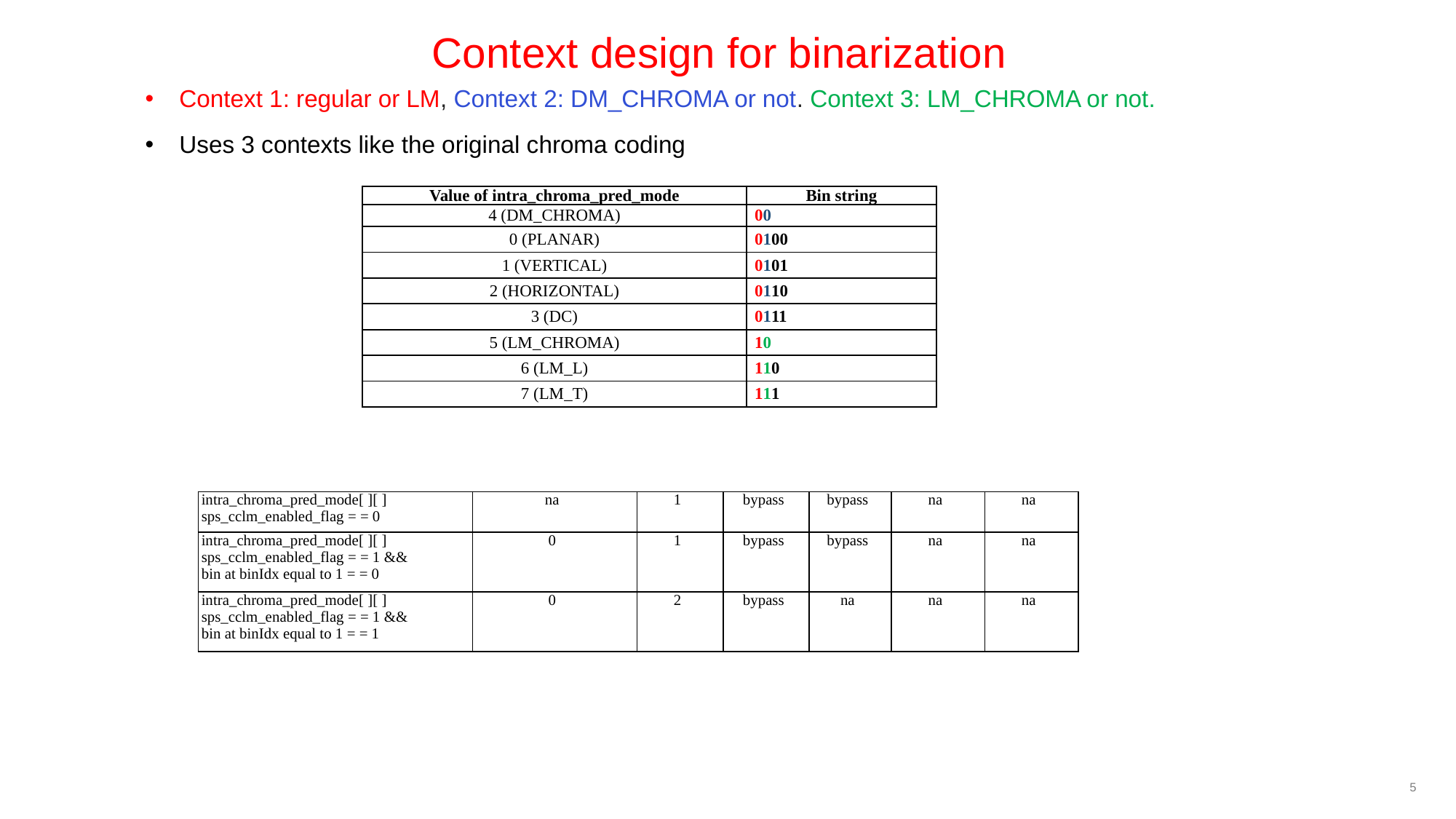

# Context design for binarization
Context 1: regular or LM, Context 2: DM_CHROMA or not. Context 3: LM_CHROMA or not.
Uses 3 contexts like the original chroma coding
| Value of intra\_chroma\_pred\_mode | Bin string |
| --- | --- |
| 4 (DM\_CHROMA) | 00 |
| 0 (PLANAR) | 0100 |
| 1 (VERTICAL) | 0101 |
| 2 (HORIZONTAL) | 0110 |
| 3 (DC) | 0111 |
| 5 (LM\_CHROMA) | 10 |
| 6 (LM\_L) | 110 |
| 7 (LM\_T) | 111 |
| intra\_chroma\_pred\_mode[ ][ ] sps\_cclm\_enabled\_flag = = 0 | na | 1 | bypass | bypass | na | na |
| --- | --- | --- | --- | --- | --- | --- |
| intra\_chroma\_pred\_mode[ ][ ] sps\_cclm\_enabled\_flag = = 1 && bin at binIdx equal to 1 = = 0 | 0 | 1 | bypass | bypass | na | na |
| intra\_chroma\_pred\_mode[ ][ ] sps\_cclm\_enabled\_flag = = 1 && bin at binIdx equal to 1 = = 1 | 0 | 2 | bypass | na | na | na |